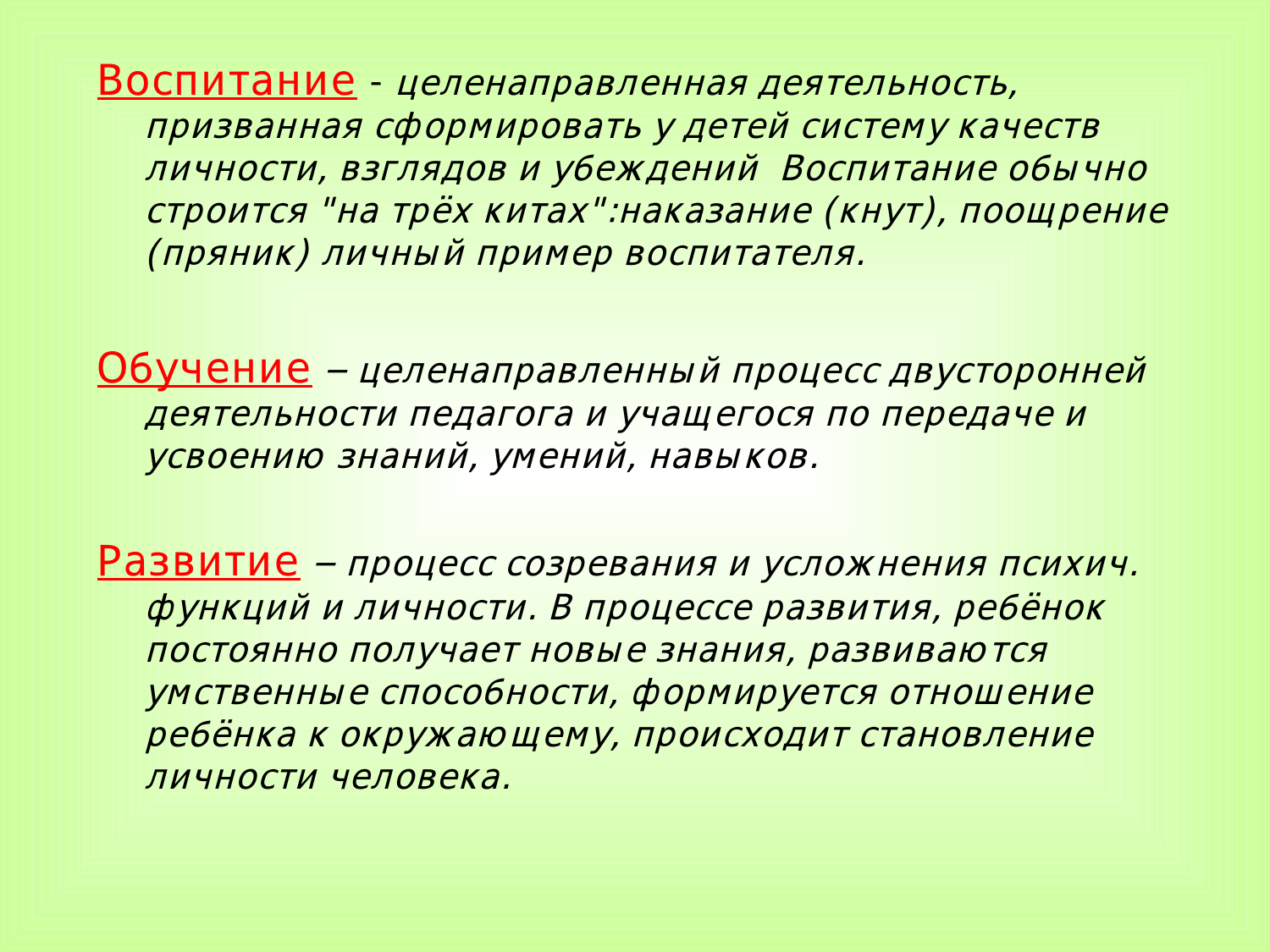

Воспитание - целенаправленная деятельность, призванная сформировать у детей систему качеств личности, взглядов и убеждений  Воспитание обычно строится "на трёх китах":наказание (кнут), поощрение (пряник) личный пример воспитателя.

Обучение – целенаправленный процесс двусторонней деятельности педагога и учащегося по передаче и усвоению знаний, умений, навыков.

Развитие – процесс созревания и усложнения психич. функций и личности. В процессе развития, ребёнок постоянно получает новые знания, развиваются умственные способности, формируется отношение ребёнка к окружающему, происходит становление личности человека.